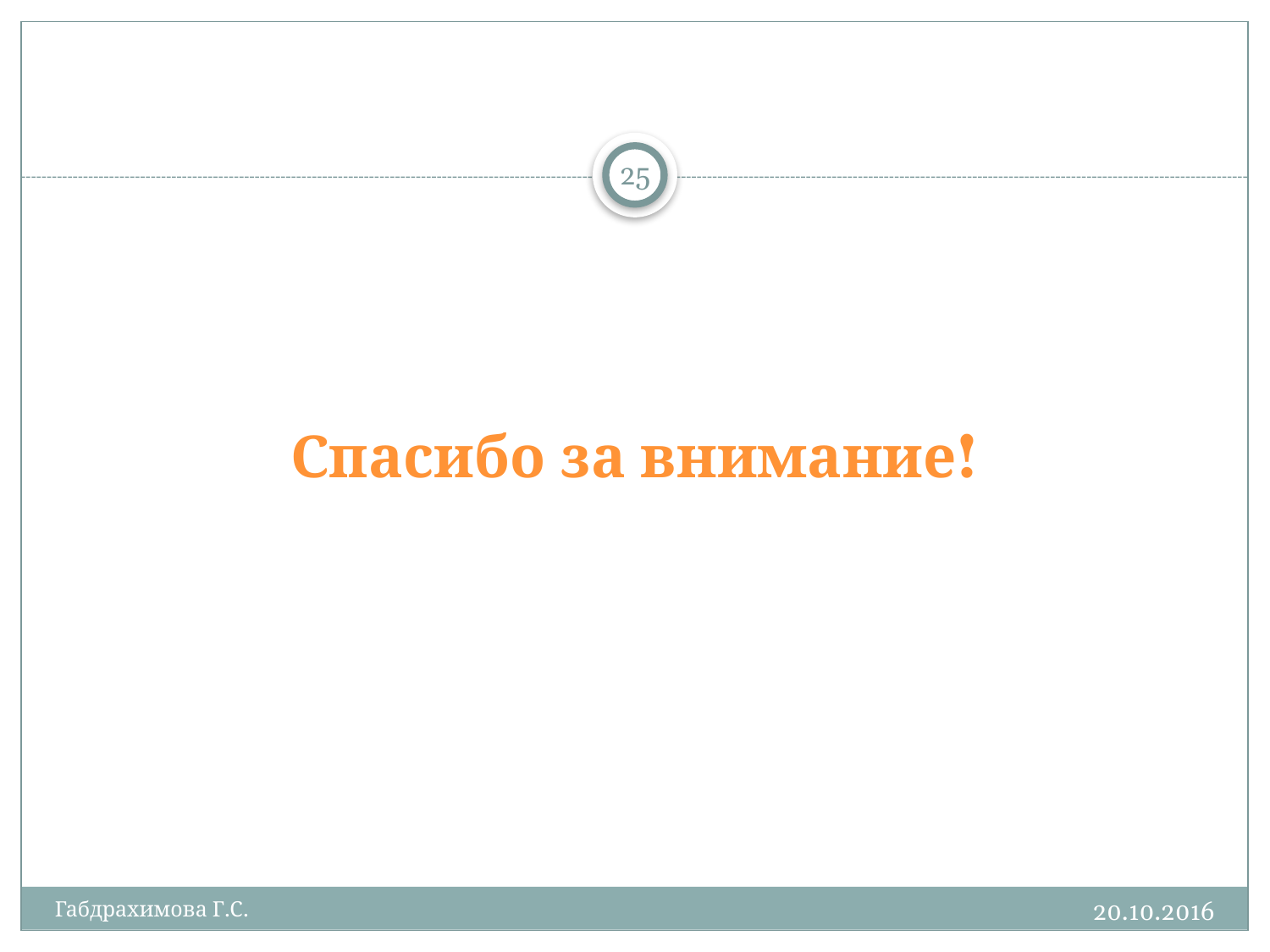

# Спасибо за внимание!
25
20.10.2016
Габдрахимова Г.С.